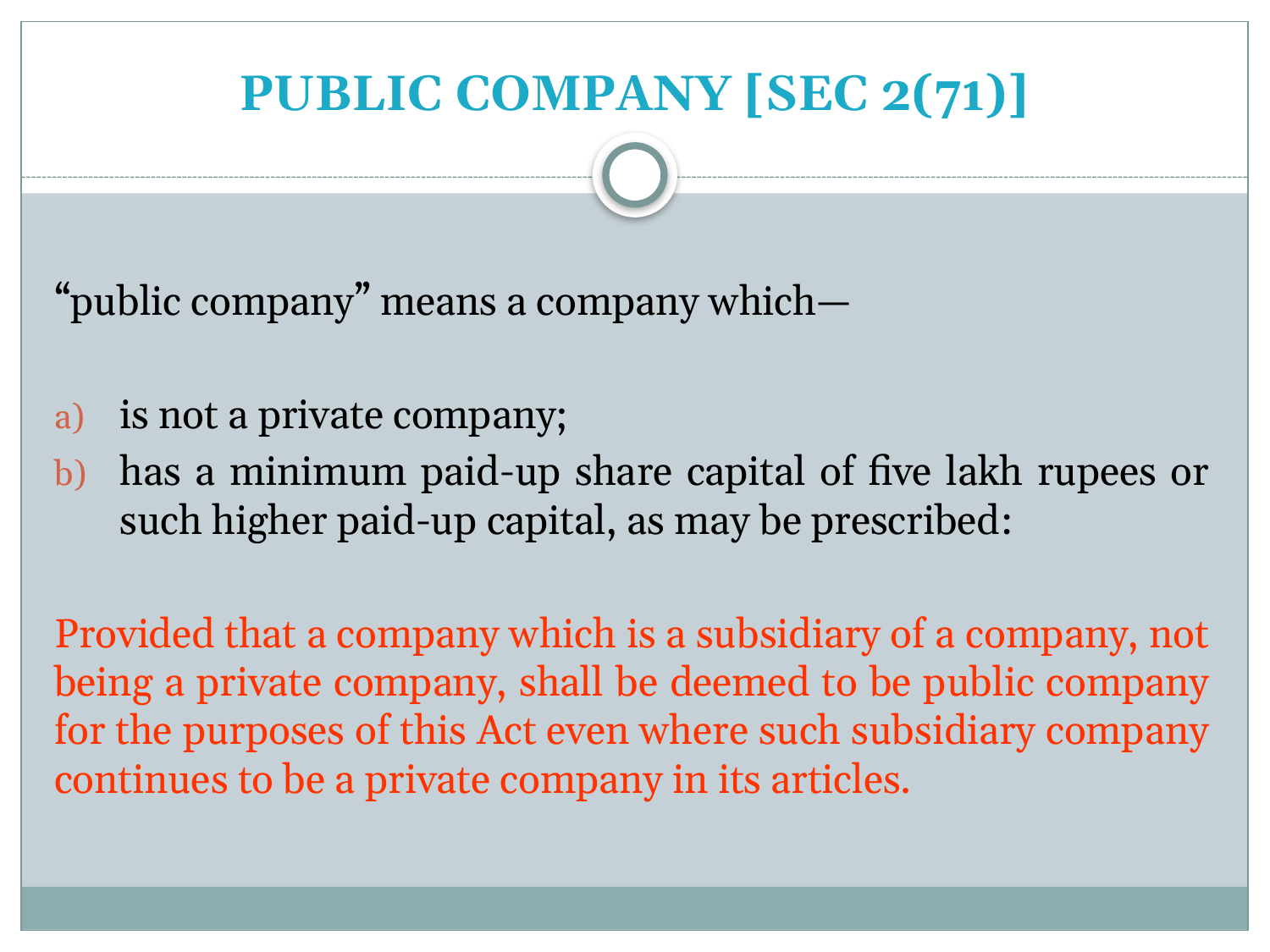

# public company [Sec 2(71)]

“public company” means a company which—

is not a private company;
has a minimum paid-up share capital of five lakh rupees or such higher paid-up capital, as may be prescribed:

Provided that a company which is a subsidiary of a company, not being a private company, shall be deemed to be public company for the purposes of this Act even where such subsidiary company continues to be a private company in its articles.